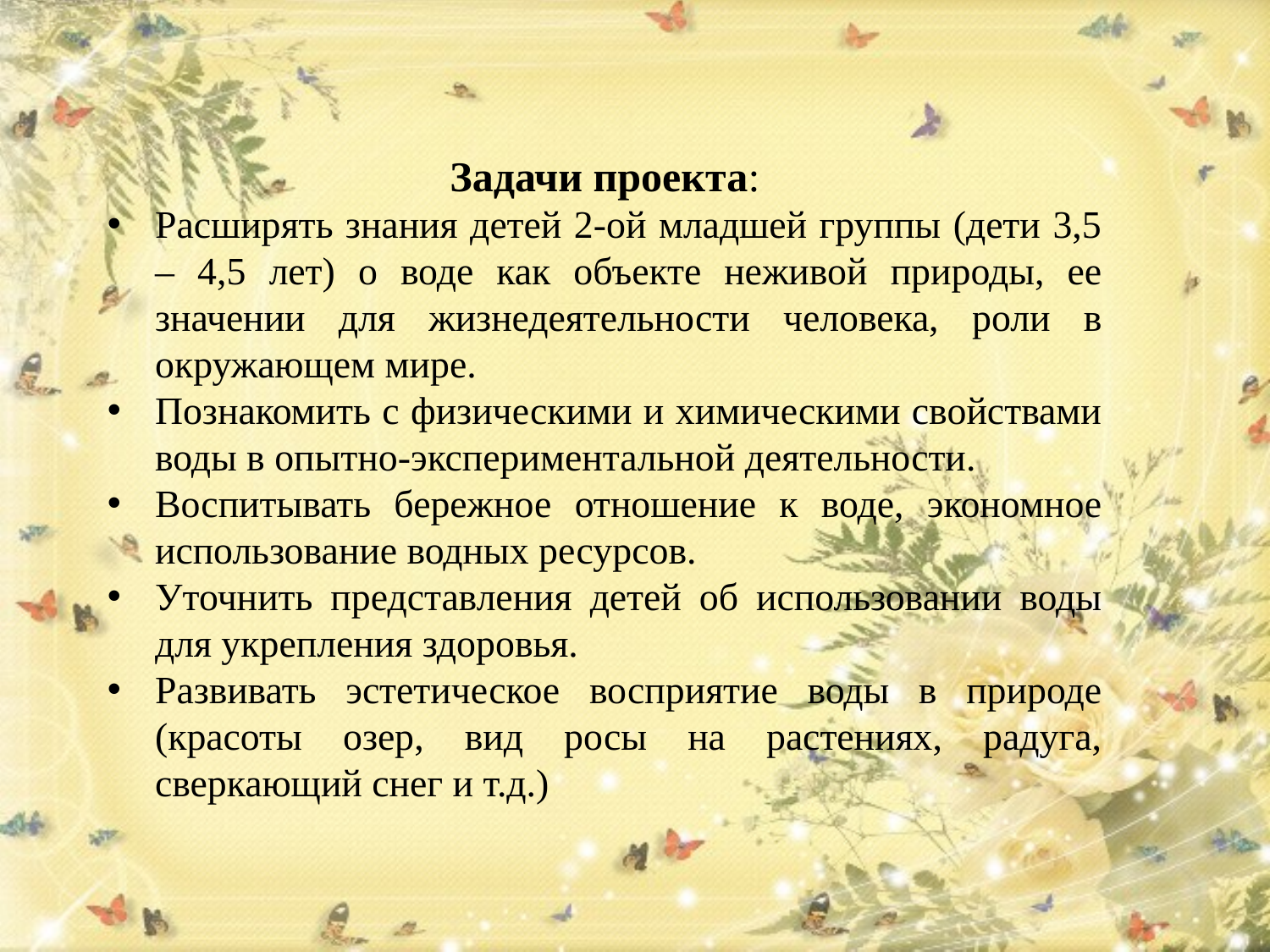

Задачи проекта:
Расширять знания детей 2-ой младшей группы (дети 3,5 – 4,5 лет) о воде как объекте неживой природы, ее значении для жизнедеятельности человека, роли в окружающем мире.
Познакомить с физическими и химическими свойствами воды в опытно-экспериментальной деятельности.
Воспитывать бережное отношение к воде, экономное использование водных ресурсов.
Уточнить представления детей об использовании воды для укрепления здоровья.
Развивать эстетическое восприятие воды в природе (красоты озер, вид росы на растениях, радуга, сверкающий снег и т.д.)